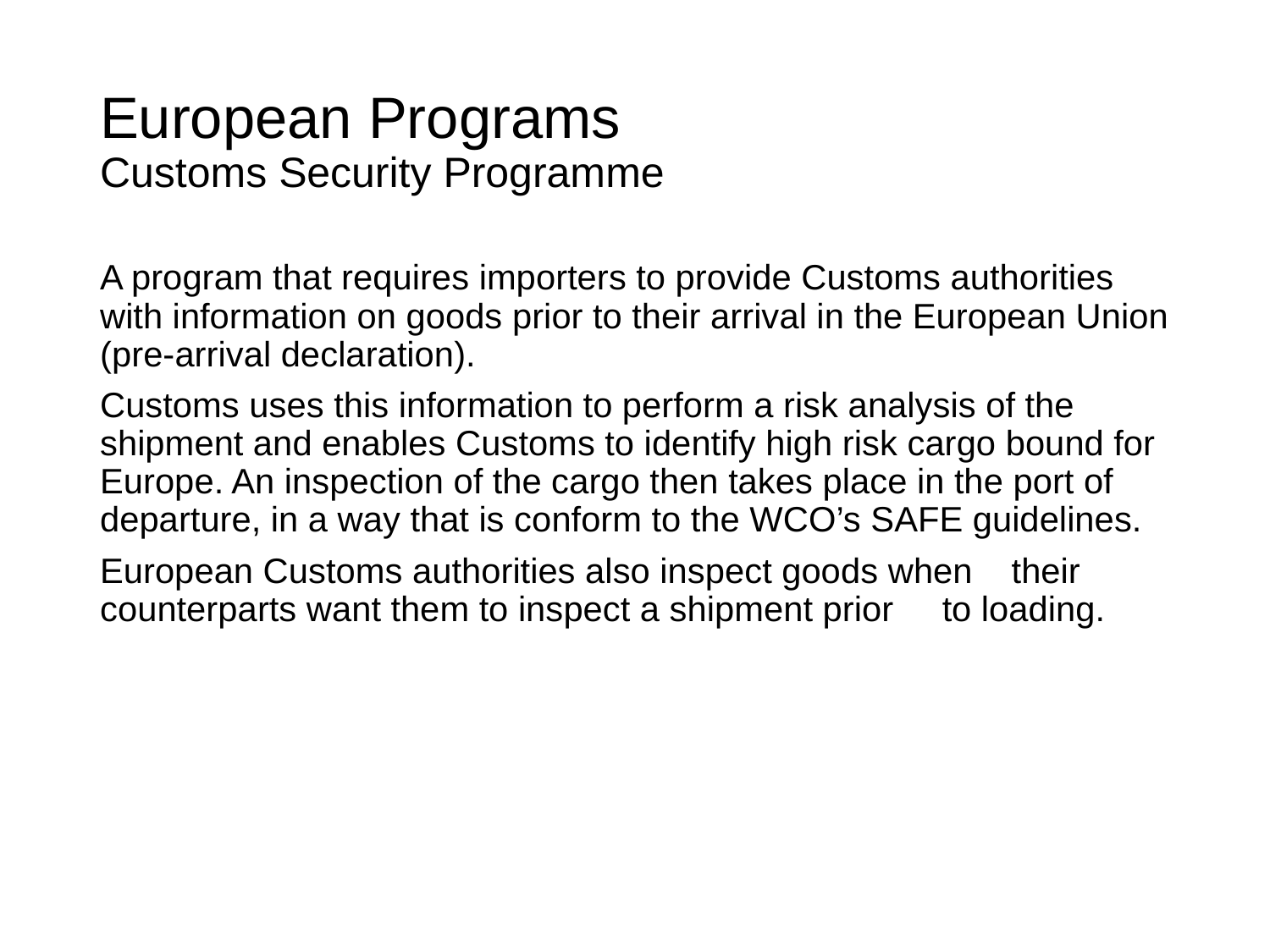

# European Programs Customs Security Programme
A program that requires importers to provide Customs authorities with information on goods prior to their arrival in the European Union (pre-arrival declaration).
Customs uses this information to perform a risk analysis of the shipment and enables Customs to identify high risk cargo bound for Europe. An inspection of the cargo then takes place in the port of departure, in a way that is conform to the WCO’s SAFE guidelines.
European Customs authorities also inspect goods when    their counterparts want them to inspect a shipment prior     to loading.